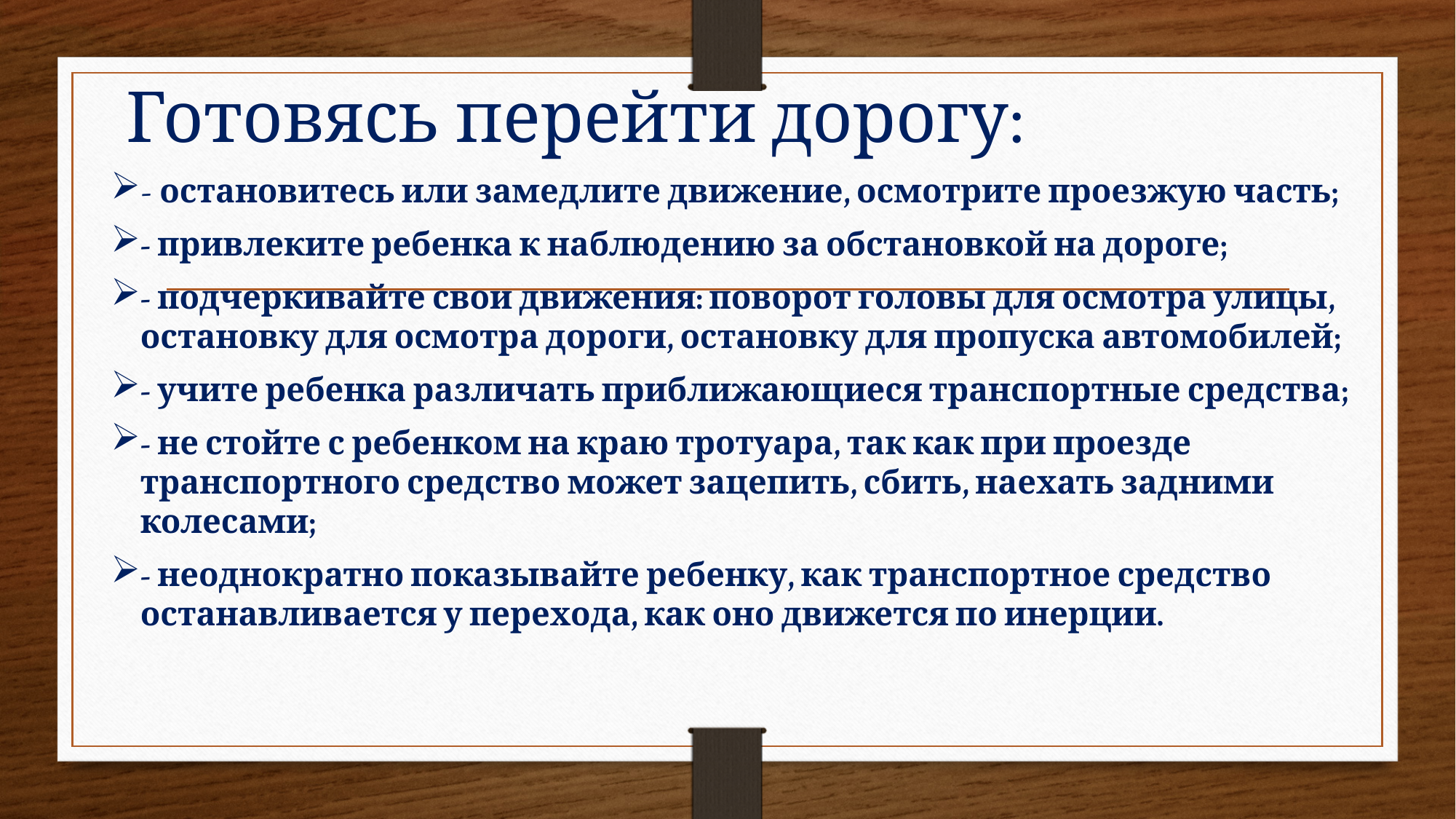

Готовясь перейти дорогу:
- остановитесь или замедлите движение, осмотрите проезжую часть;
- привлеките ребенка к наблюдению за обстановкой на дороге;
- подчеркивайте свои движения: поворот головы для осмотра улицы, остановку для осмотра дороги, остановку для пропуска автомобилей;
- учите ребенка различать приближающиеся транспортные средства;
- не стойте с ребенком на краю тротуара, так как при проезде транспортного средство может зацепить, сбить, наехать задними колесами;
- неоднократно показывайте ребенку, как транспортное средство останавливается у перехода, как оно движется по инерции.